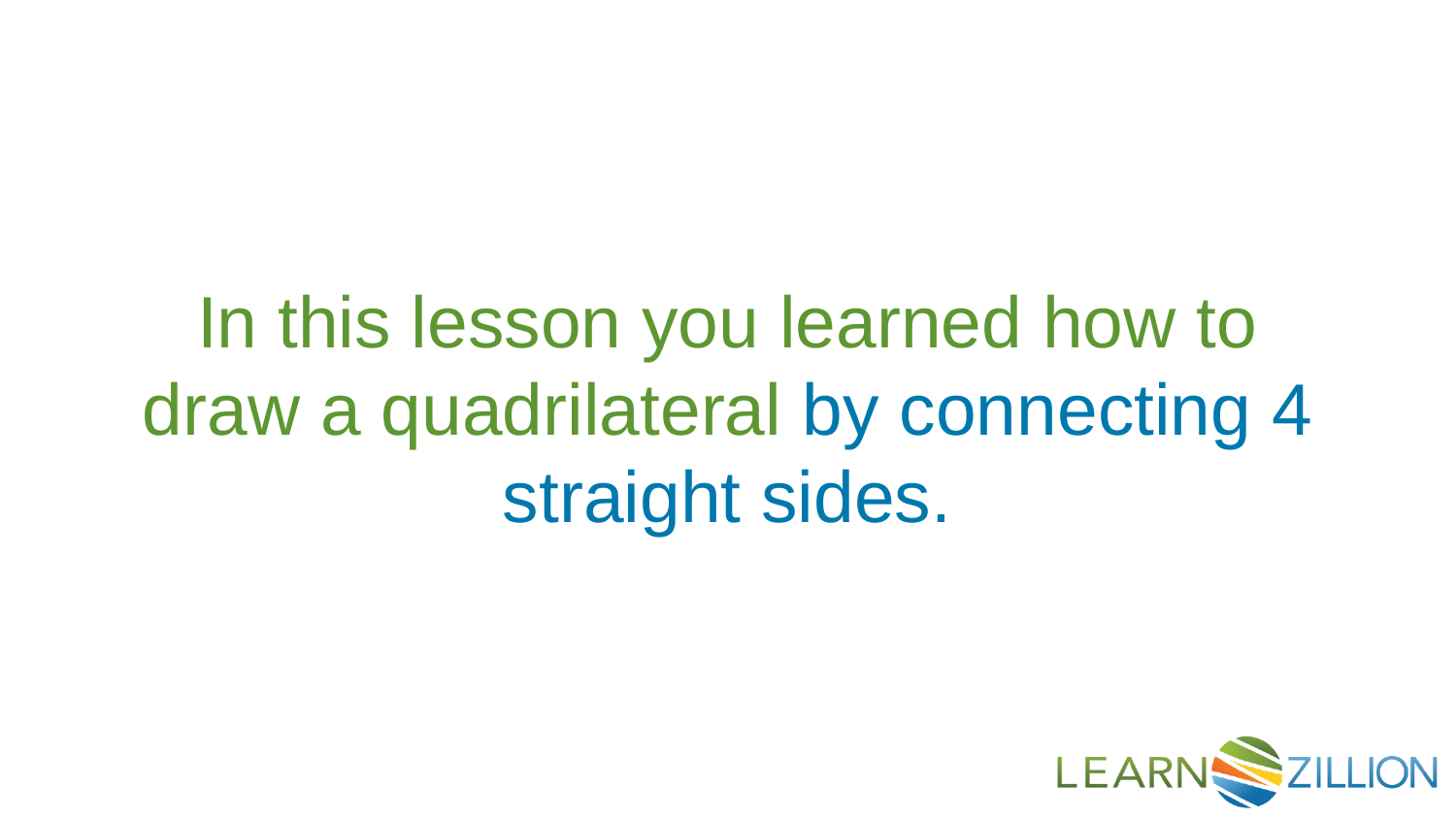

In this lesson you learned how to draw a quadrilateral by connecting 4 straight sides.